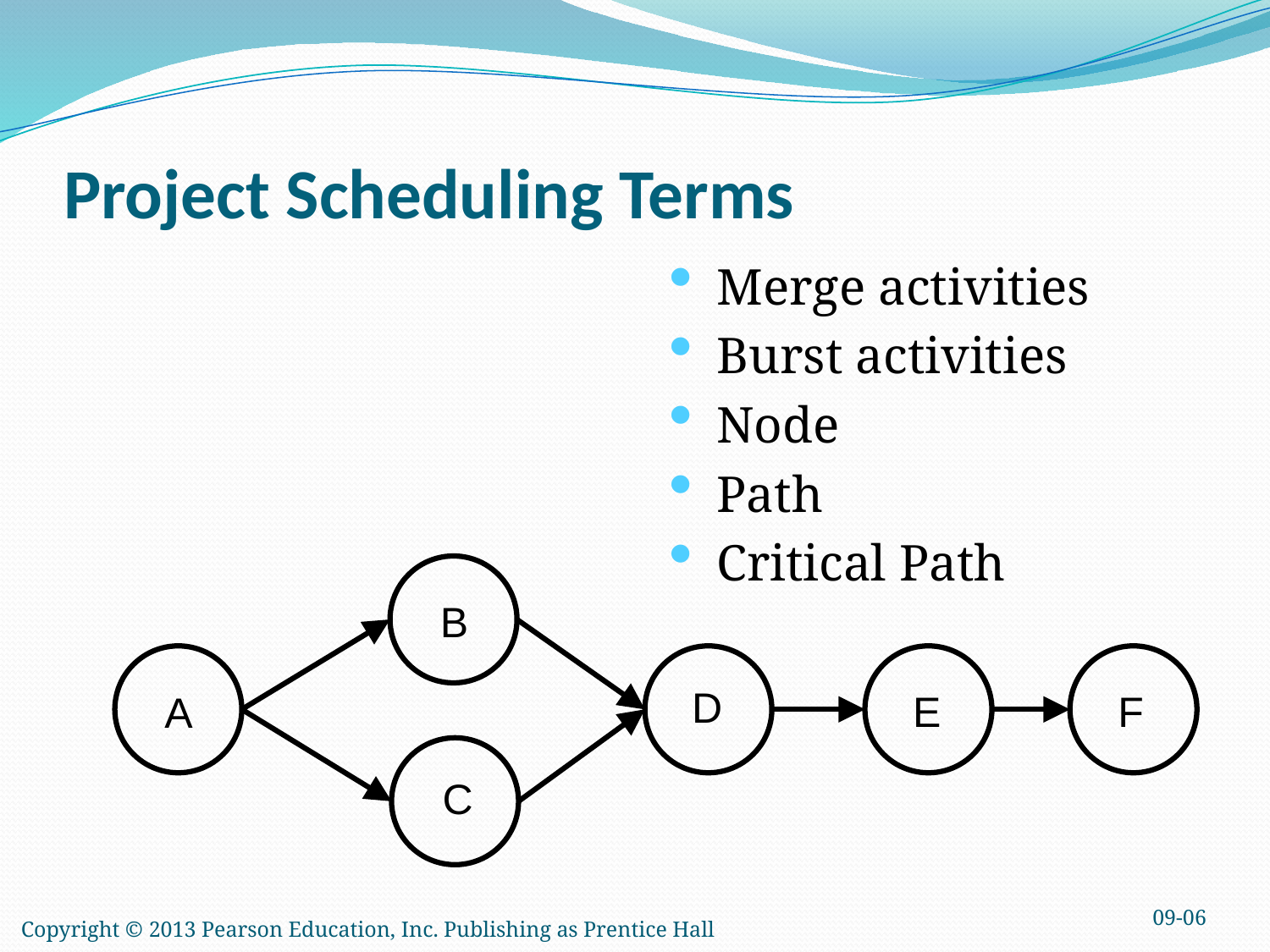

# Project Scheduling Terms
Merge activities
Burst activities
Node
Path
Critical Path

B

A

D

E

F

C
09-06